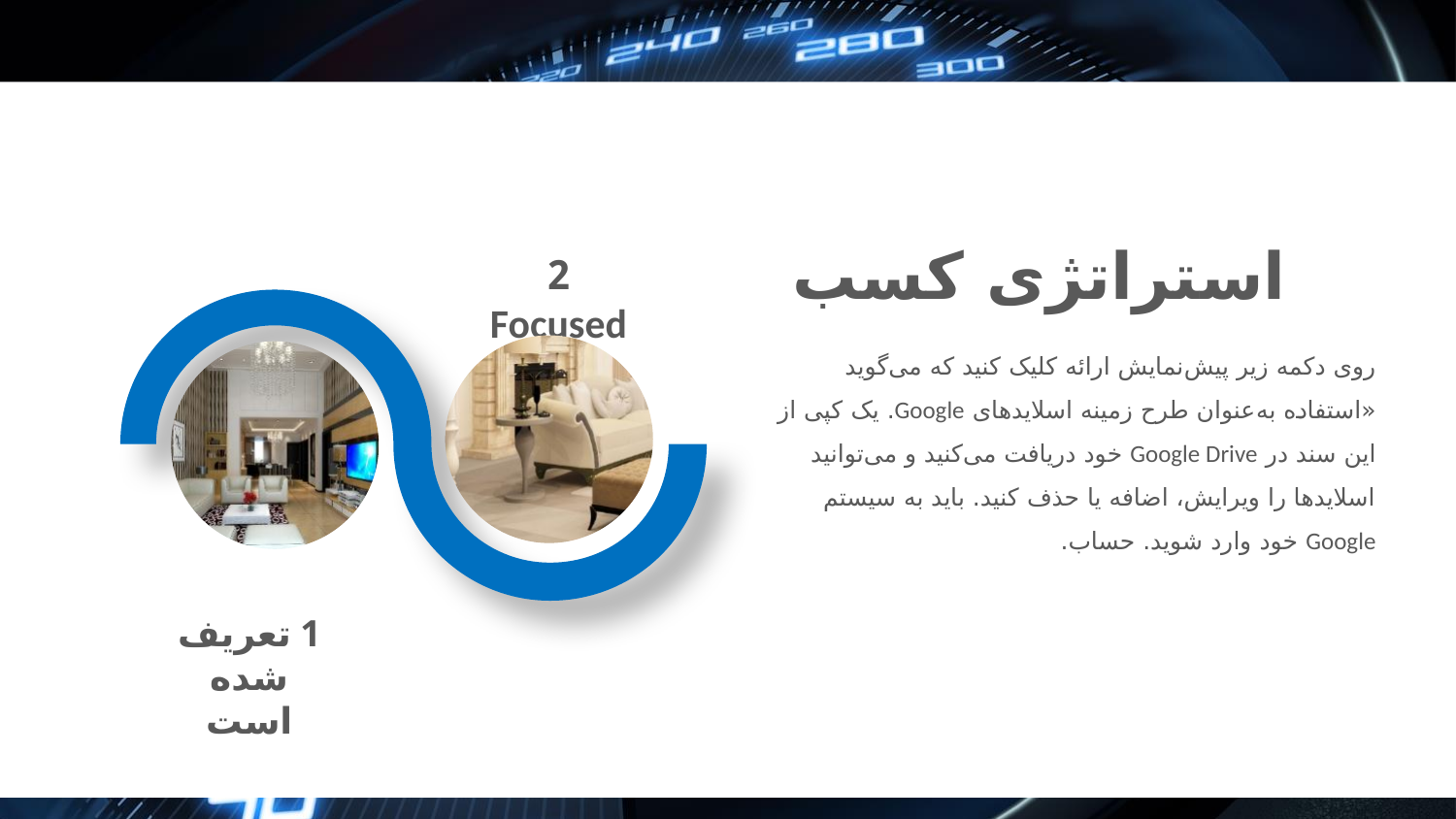

#
استراتژی کسب
2 Focused

روی دکمه زیر پیش‌نمایش ارائه کلیک کنید که می‌گوید «استفاده به‌عنوان طرح زمینه اسلایدهای Google. یک کپی از این سند در Google Drive خود دریافت می‌کنید و می‌توانید اسلایدها را ویرایش، اضافه یا حذف کنید. باید به سیستم Google خود وارد شوید. حساب.

1 تعریف شده است